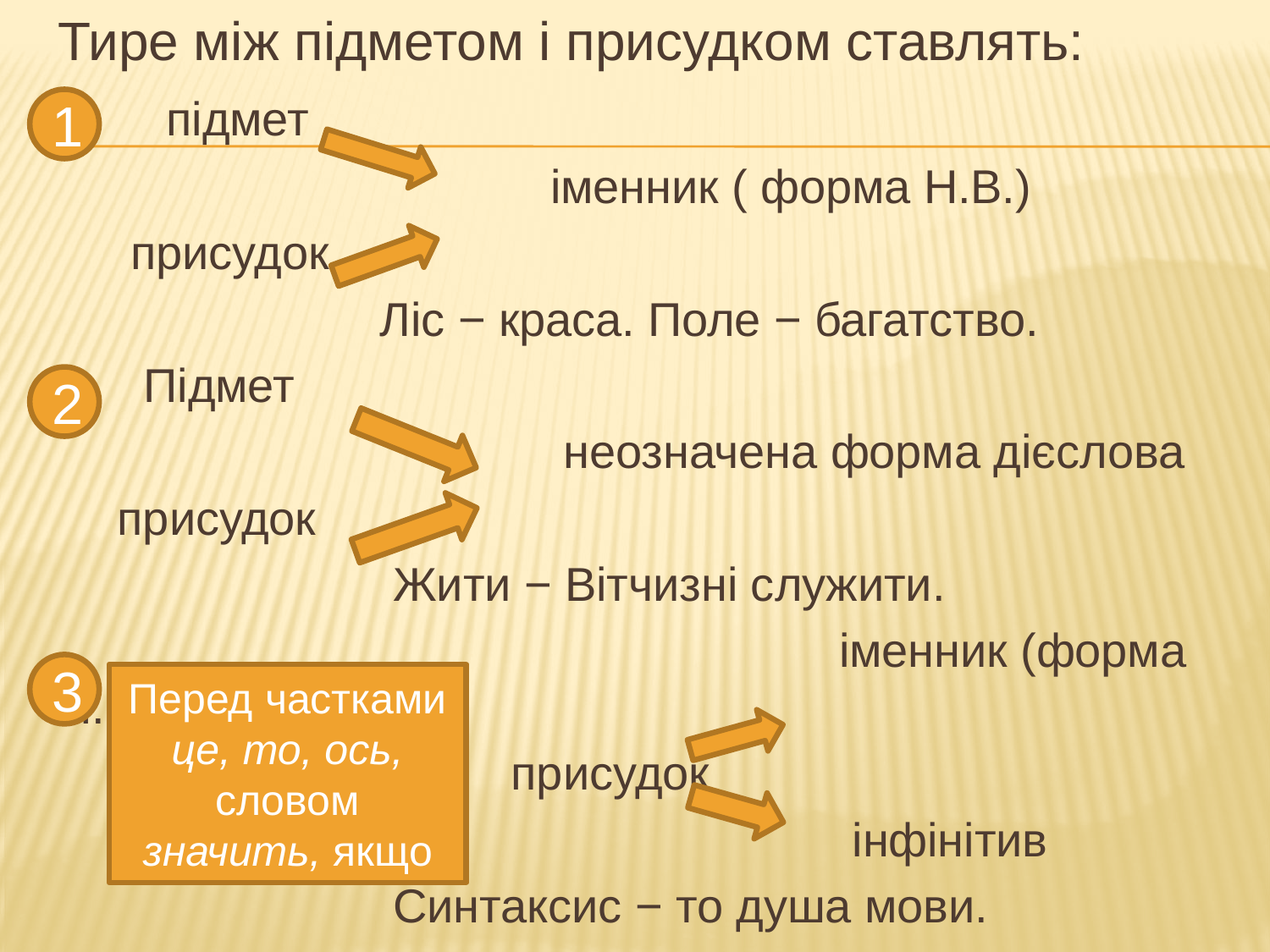

Тире між підметом і присудком ставлять:
           підмет
                                         іменник ( форма Н.В.)
         присудок
                            Ліс − краса. Поле − багатство.
          Підмет
                                          неозначена форма дієслова
        присудок
                             Жити − Вітчизні служити.
                                                               іменник (форма Н.в.)
                                      присудок
                                                                інфінітив
                             Синтаксис − то душа мови.
#
1

2

3
Перед частками це, то, ось, словом значить, якщо